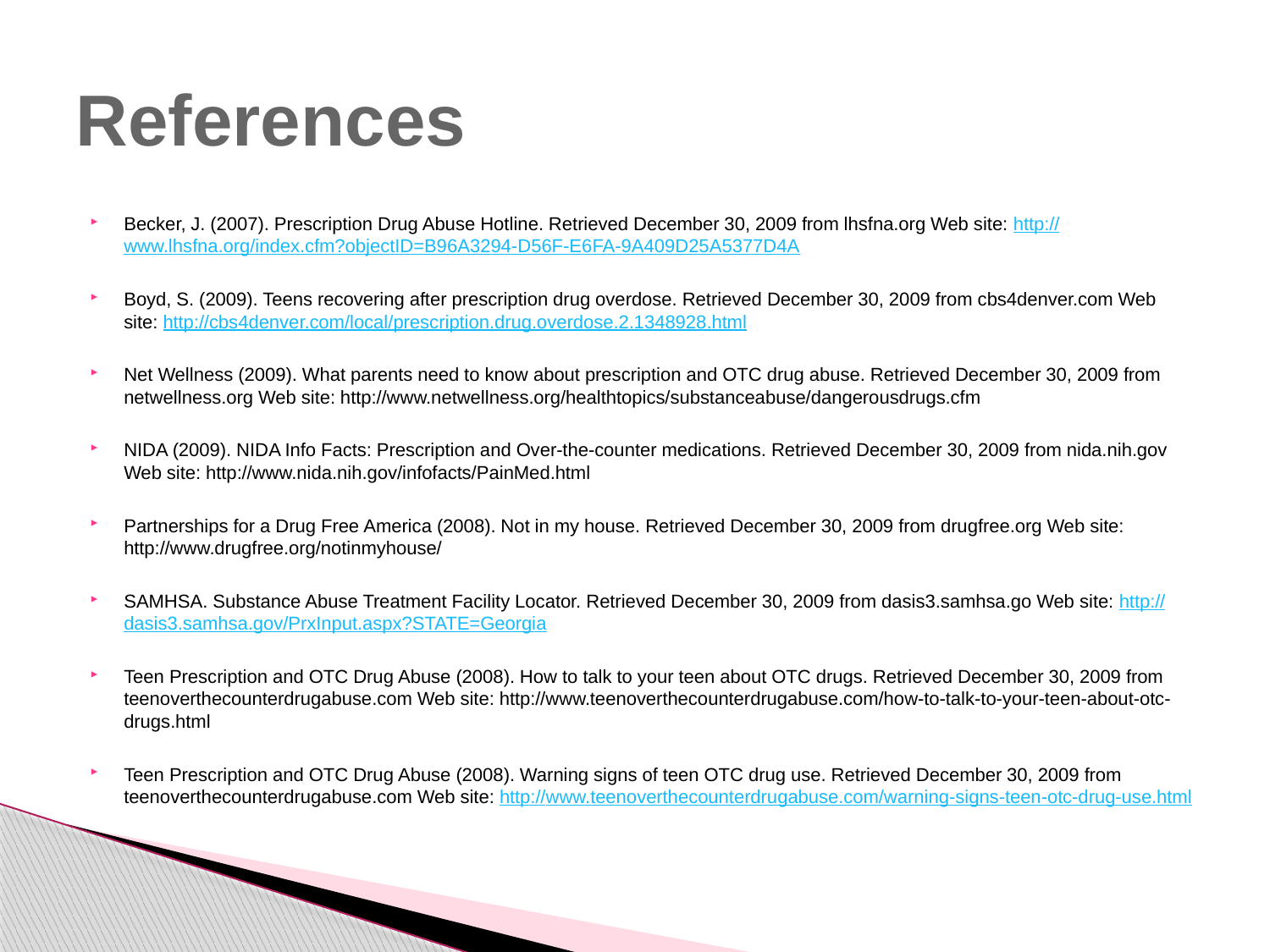

# References
Becker, J. (2007). Prescription Drug Abuse Hotline. Retrieved December 30, 2009 from lhsfna.org Web site: http://www.lhsfna.org/index.cfm?objectID=B96A3294-D56F-E6FA-9A409D25A5377D4A

Boyd, S. (2009). Teens recovering after prescription drug overdose. Retrieved December 30, 2009 from cbs4denver.com Web site: http://cbs4denver.com/local/prescription.drug.overdose.2.1348928.html

Net Wellness (2009). What parents need to know about prescription and OTC drug abuse. Retrieved December 30, 2009 from netwellness.org Web site: http://www.netwellness.org/healthtopics/substanceabuse/dangerousdrugs.cfm

NIDA (2009). NIDA Info Facts: Prescription and Over-the-counter medications. Retrieved December 30, 2009 from nida.nih.gov Web site: http://www.nida.nih.gov/infofacts/PainMed.html

Partnerships for a Drug Free America (2008). Not in my house. Retrieved December 30, 2009 from drugfree.org Web site: http://www.drugfree.org/notinmyhouse/

SAMHSA. Substance Abuse Treatment Facility Locator. Retrieved December 30, 2009 from dasis3.samhsa.go Web site: http://dasis3.samhsa.gov/PrxInput.aspx?STATE=Georgia

Teen Prescription and OTC Drug Abuse (2008). How to talk to your teen about OTC drugs. Retrieved December 30, 2009 from teenoverthecounterdrugabuse.com Web site: http://www.teenoverthecounterdrugabuse.com/how-to-talk-to-your-teen-about-otc-drugs.html

Teen Prescription and OTC Drug Abuse (2008). Warning signs of teen OTC drug use. Retrieved December 30, 2009 from teenoverthecounterdrugabuse.com Web site: http://www.teenoverthecounterdrugabuse.com/warning-signs-teen-otc-drug-use.html